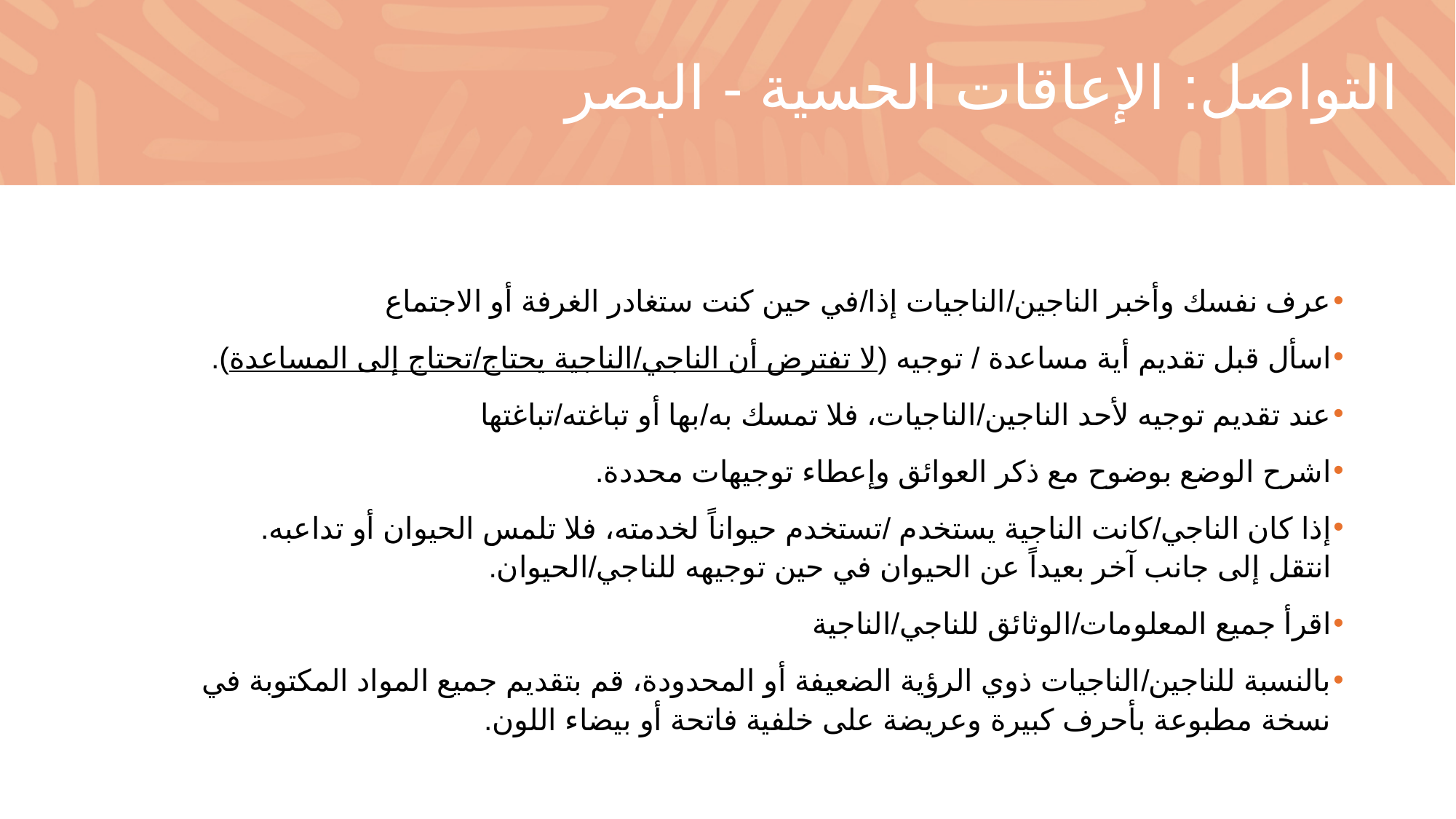

# التواصل: الإعاقات الحسية - البصر
عرف نفسك وأخبر الناجين/الناجيات إذا/في حين كنت ستغادر الغرفة أو الاجتماع
اسأل قبل تقديم أية مساعدة / توجيه (لا تفترض أن الناجي/الناجية يحتاج/تحتاج إلى المساعدة).
عند تقديم توجيه لأحد الناجين/الناجيات، فلا تمسك به/بها أو تباغته/تباغتها
اشرح الوضع بوضوح مع ذكر العوائق وإعطاء توجيهات محددة.
إذا كان الناجي/كانت الناجية يستخدم /تستخدم حيواناً لخدمته، فلا تلمس الحيوان أو تداعبه. انتقل إلى جانب آخر بعيداً عن الحيوان في حين توجيهه للناجي/الحيوان.
اقرأ جميع المعلومات/الوثائق للناجي/الناجية
بالنسبة للناجين/الناجيات ذوي الرؤية الضعيفة أو المحدودة، قم بتقديم جميع المواد المكتوبة في نسخة مطبوعة بأحرف كبيرة وعريضة على خلفية فاتحة أو بيضاء اللون.